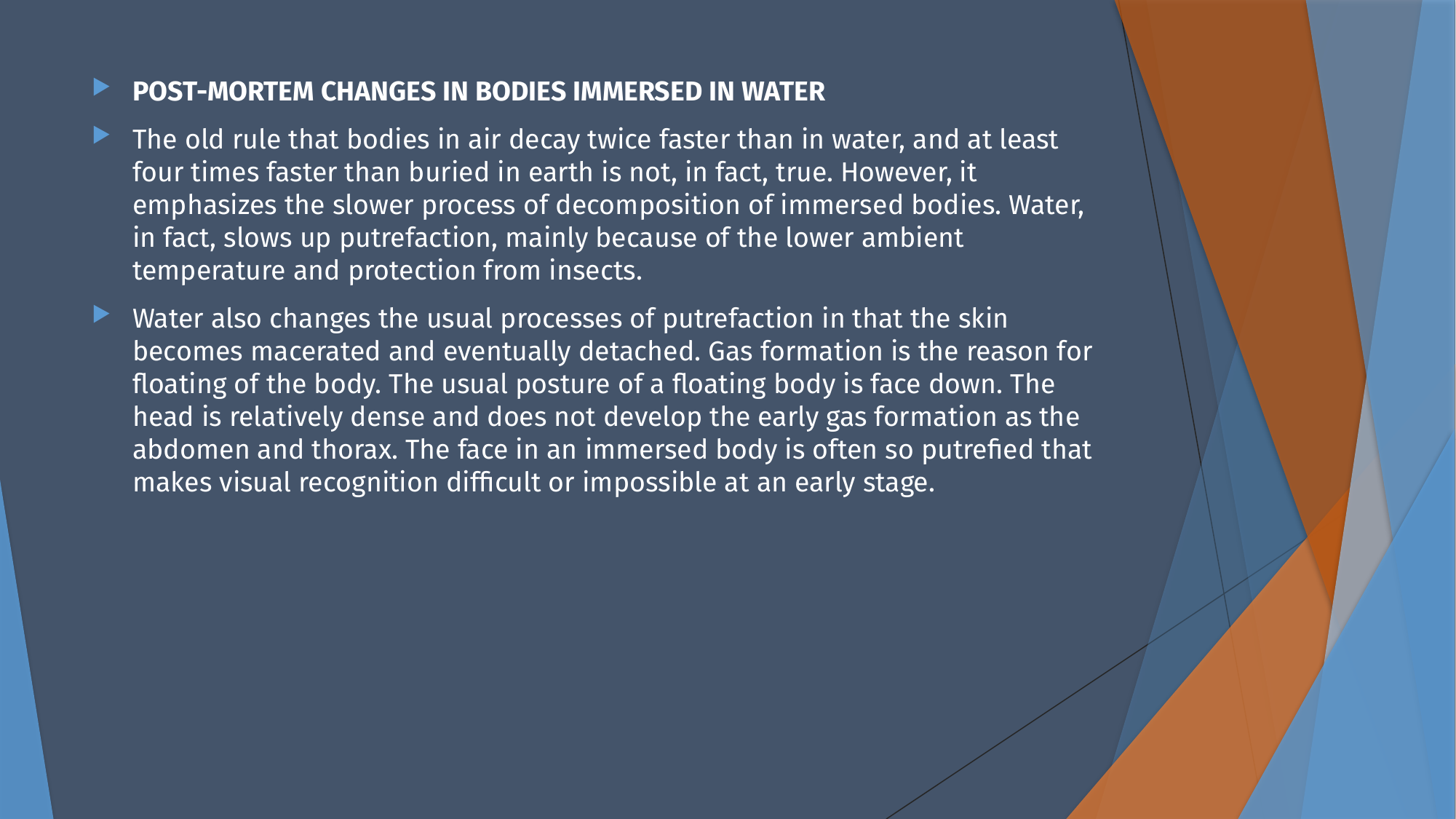

POST-MORTEM CHANGES IN BODIES IMMERSED IN WATER
The old rule that bodies in air decay twice faster than in water, and at least four times faster than buried in earth is not, in fact, true. However, it emphasizes the slower process of decomposition of immersed bodies. Water, in fact, slows up putrefaction, mainly because of the lower ambient temperature and protection from insects.
Water also changes the usual processes of putrefaction in that the skin becomes macerated and eventually detached. Gas formation is the reason for floating of the body. The usual posture of a floating body is face down. The head is relatively dense and does not develop the early gas formation as the abdomen and thorax. The face in an immersed body is often so putrefied that makes visual recognition difficult or impossible at an early stage.